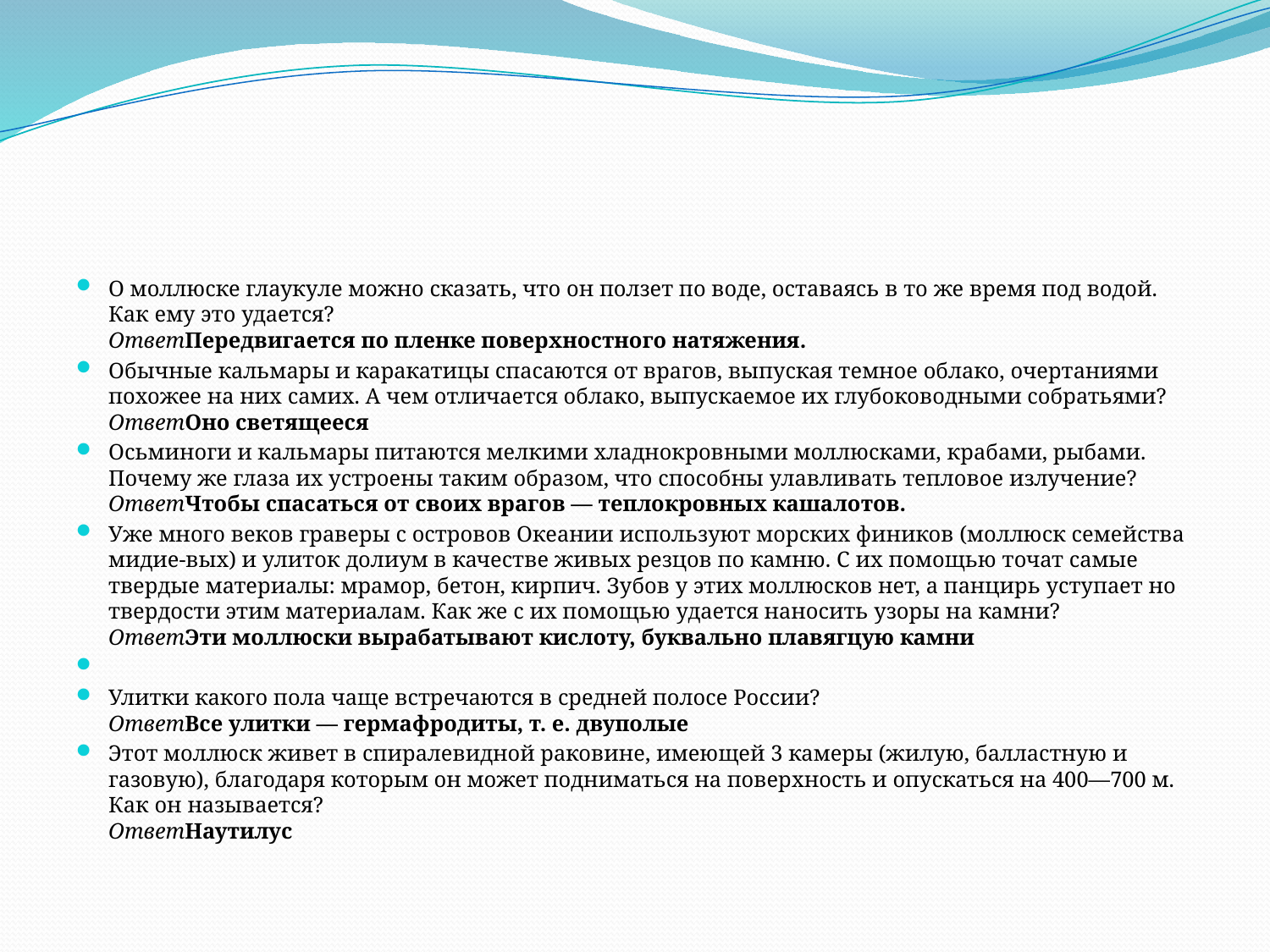

#
О моллюске глаукуле можно сказать, что он ползет по воде, оставаясь в то же время под водой. Как ему это удается? 
ОтветПередвигается по пленке поверхностного натяжения.
Обычные кальмары и каракатицы спасаются от врагов, выпуская темное облако, очертаниями похожее на них самих. А чем отличается облако, выпускаемое их глубоководными собратьями? 
ОтветОно светящееся
Осьминоги и кальмары питаются мелкими хладнокровными моллюсками, крабами, рыбами. Почему же глаза их устроены таким образом, что способны улавливать тепловое излучение? 
ОтветЧтобы спасаться от своих врагов — теплокровных кашалотов.
Уже много веков граверы с островов Океании используют морских фиников (моллюск семейства мидие-вых) и улиток долиум в качестве живых резцов по камню. С их помощью точат самые твердые материалы: мрамор, бетон, кирпич. Зубов у этих моллюсков нет, а панцирь уступает но твердости этим материалам. Как же с их помощью удается наносить узоры на камни? 
ОтветЭти моллюски вырабатывают кислоту, буквально плавягцую камни

Улитки какого пола чаще встречаются в средней полосе России? 
ОтветВсе улитки — гермафродиты, т. е. двуполые
Этот моллюск живет в спиралевидной раковине, имеющей 3 камеры (жилую, балластную и газовую), благодаря которым он может подниматься на поверхность и опускаться на 400—700 м. Как он называется? 
ОтветНаутилус